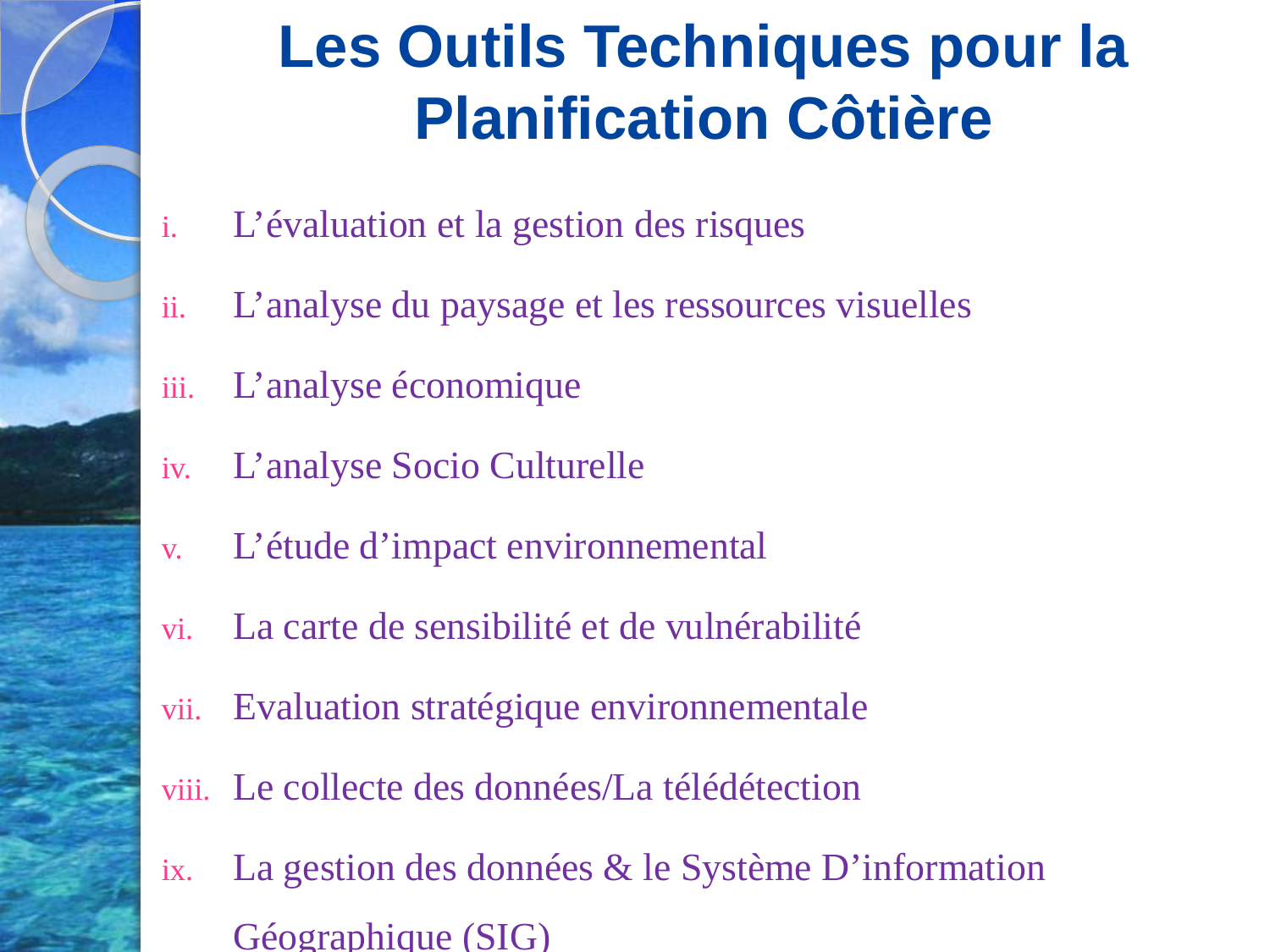

# Les Outils Techniques pour la Planification Côtière
L’évaluation et la gestion des risques
L’analyse du paysage et les ressources visuelles
L’analyse économique
L’analyse Socio Culturelle
L’étude d’impact environnemental
La carte de sensibilité et de vulnérabilité
Evaluation stratégique environnementale
Le collecte des données/La télédétection
La gestion des données & le Système D’information Géographique (SIG)